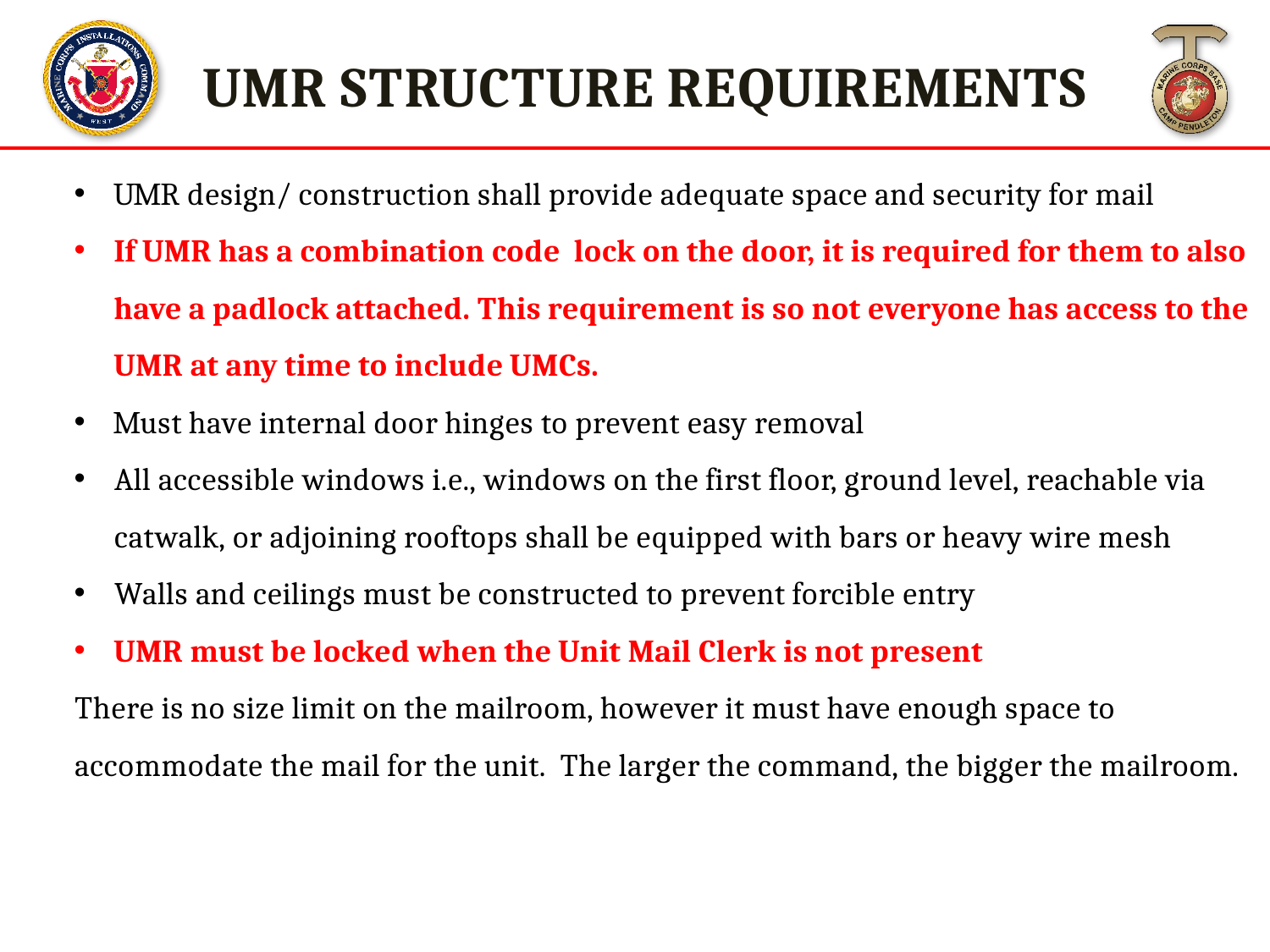

UMR STRUCTURE REQUIREMENTS
UMR design/ construction shall provide adequate space and security for mail
If UMR has a combination code  lock on the door, it is required for them to also have a padlock attached. This requirement is so not everyone has access to the UMR at any time to include UMCs.
Must have internal door hinges to prevent easy removal
All accessible windows i.e., windows on the first floor, ground level, reachable via catwalk, or adjoining rooftops shall be equipped with bars or heavy wire mesh
Walls and ceilings must be constructed to prevent forcible entry
UMR must be locked when the Unit Mail Clerk is not present
There is no size limit on the mailroom, however it must have enough space to accommodate the mail for the unit.  The larger the command, the bigger the mailroom.